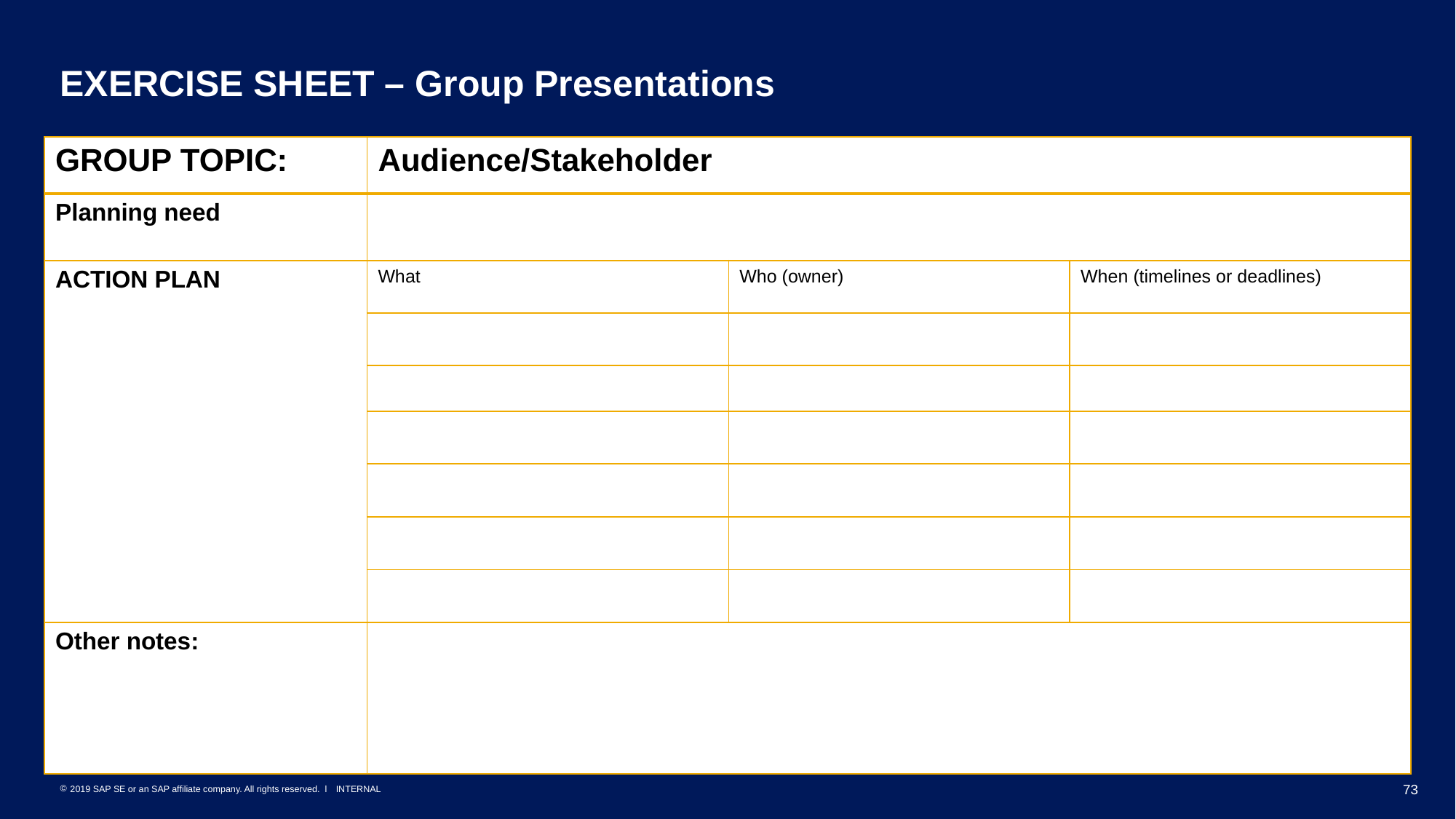

# EXERCISE SHEET – Group Presentations
| GROUP TOPIC: | Audience/Stakeholder |  |  |
| --- | --- | --- | --- |
| Planning need |  |  |  |
| ACTION PLAN | What | Who (owner) | When (timelines or deadlines) |
|  |  |  |  |
|  |  |  |  |
|  |  |  |  |
|  |  |  |  |
|  |  |  |  |
|  |  |  |  |
| Other notes: |  |  |  |